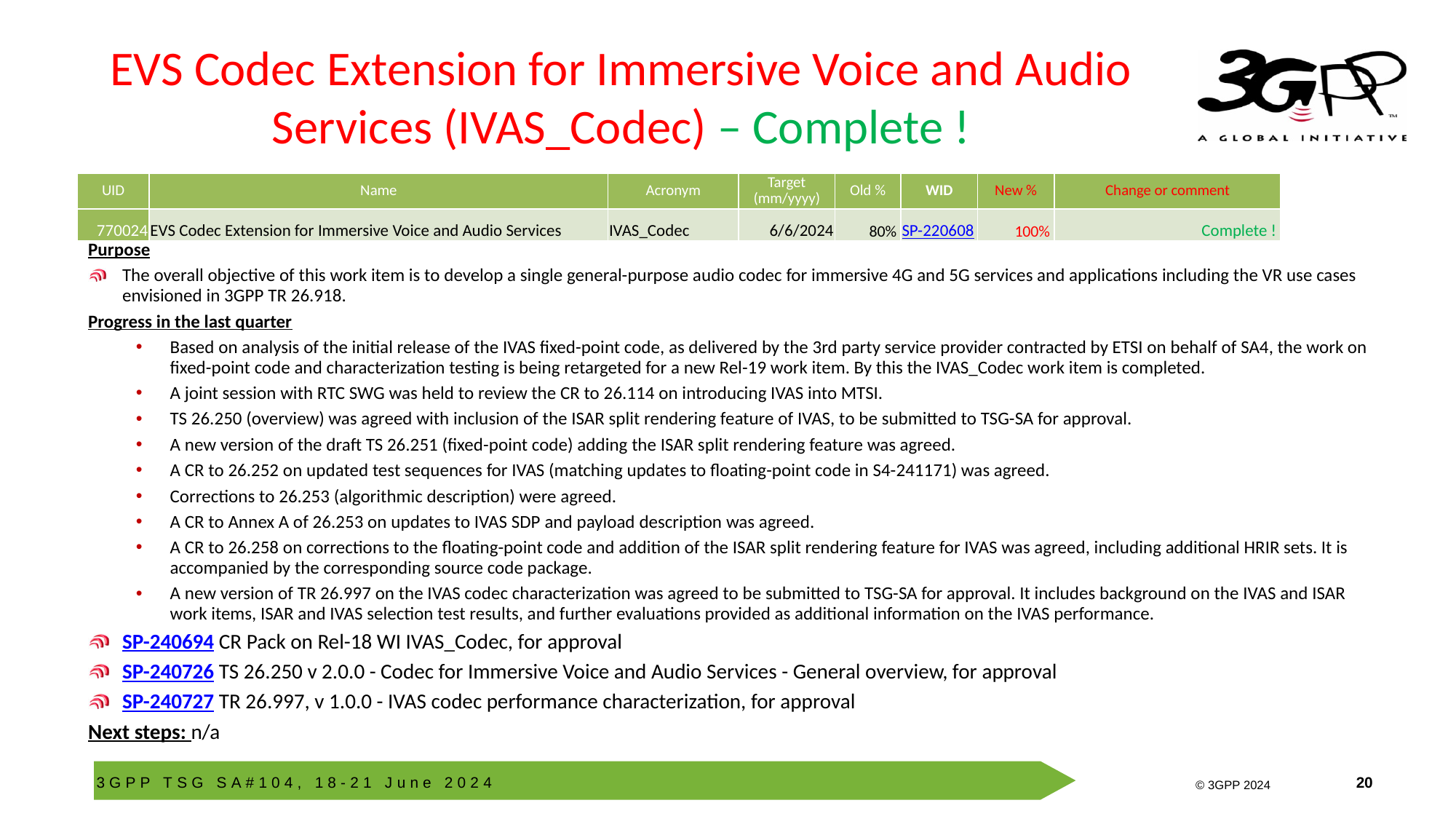

# EVS Codec Extension for Immersive Voice and Audio Services (IVAS_Codec) – Complete !
| UID | Name | Acronym | Target (mm/yyyy) | Old % | WID | New % | Change or comment |
| --- | --- | --- | --- | --- | --- | --- | --- |
| 770024 | EVS Codec Extension for Immersive Voice and Audio Services | IVAS\_Codec | 6/6/2024 | 80% | SP-220608 | 100% | Complete ! |
Purpose
The overall objective of this work item is to develop a single general-purpose audio codec for immersive 4G and 5G services and applications including the VR use cases envisioned in 3GPP TR 26.918.
Progress in the last quarter
Based on analysis of the initial release of the IVAS fixed-point code, as delivered by the 3rd party service provider contracted by ETSI on behalf of SA4, the work on fixed-point code and characterization testing is being retargeted for a new Rel-19 work item. By this the IVAS_Codec work item is completed.
A joint session with RTC SWG was held to review the CR to 26.114 on introducing IVAS into MTSI.
TS 26.250 (overview) was agreed with inclusion of the ISAR split rendering feature of IVAS, to be submitted to TSG-SA for approval.
A new version of the draft TS 26.251 (fixed-point code) adding the ISAR split rendering feature was agreed.
A CR to 26.252 on updated test sequences for IVAS (matching updates to floating-point code in S4-241171) was agreed.
Corrections to 26.253 (algorithmic description) were agreed.
A CR to Annex A of 26.253 on updates to IVAS SDP and payload description was agreed.
A CR to 26.258 on corrections to the floating-point code and addition of the ISAR split rendering feature for IVAS was agreed, including additional HRIR sets. It is accompanied by the corresponding source code package.
A new version of TR 26.997 on the IVAS codec characterization was agreed to be submitted to TSG-SA for approval. It includes background on the IVAS and ISAR work items, ISAR and IVAS selection test results, and further evaluations provided as additional information on the IVAS performance.
SP-240694 CR Pack on Rel-18 WI IVAS_Codec, for approval
SP-240726 TS 26.250 v 2.0.0 - Codec for Immersive Voice and Audio Services - General overview, for approval
SP-240727 TR 26.997, v 1.0.0 - IVAS codec performance characterization, for approval
Next steps: n/a